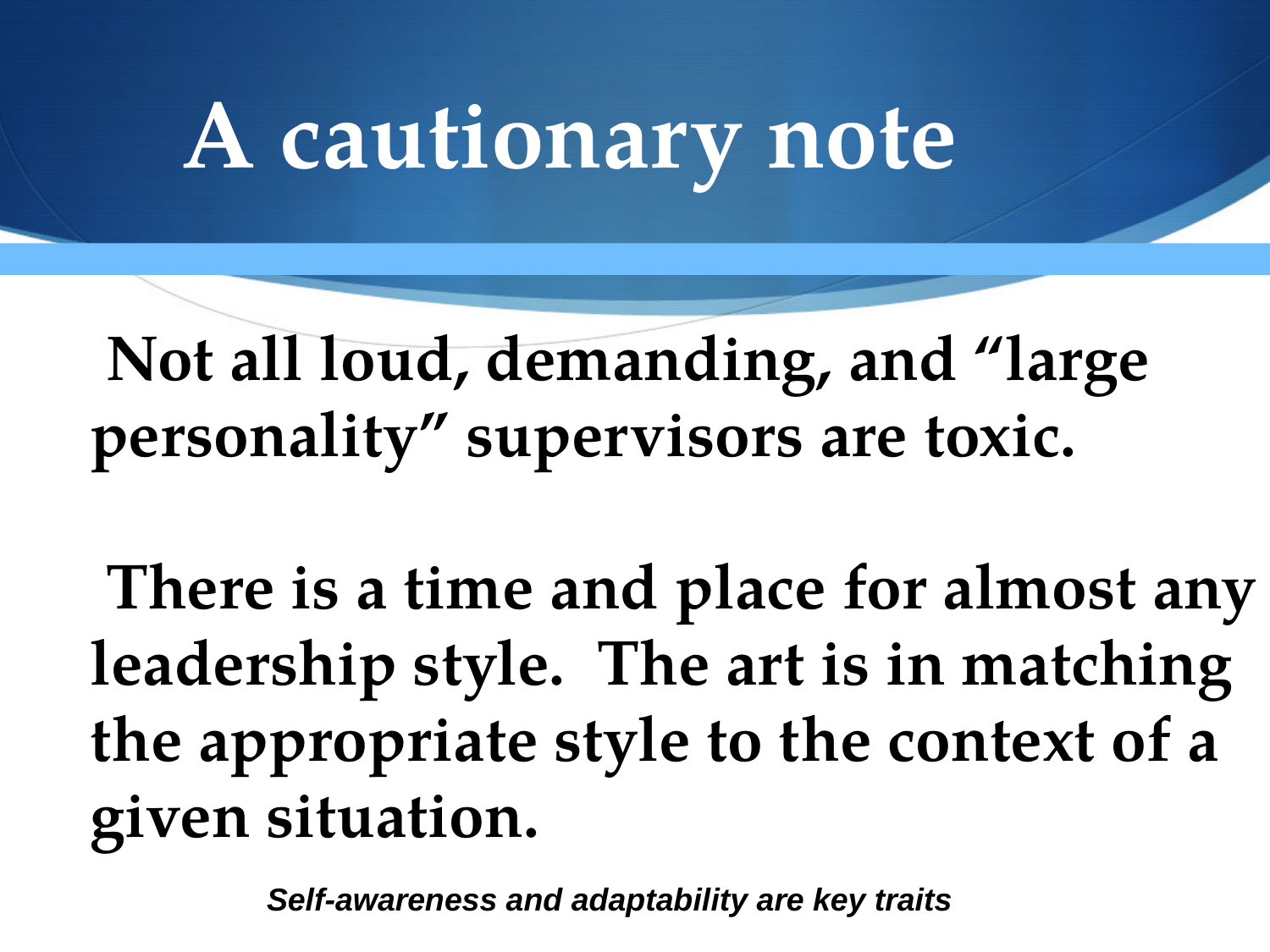

A cautionary note

 Not all loud, demanding, and “large personality” supervisors are toxic.

 There is a time and place for almost any leadership style.  The art is in matching the appropriate style to the context of a given situation.

Self-awareness and adaptability are key traits